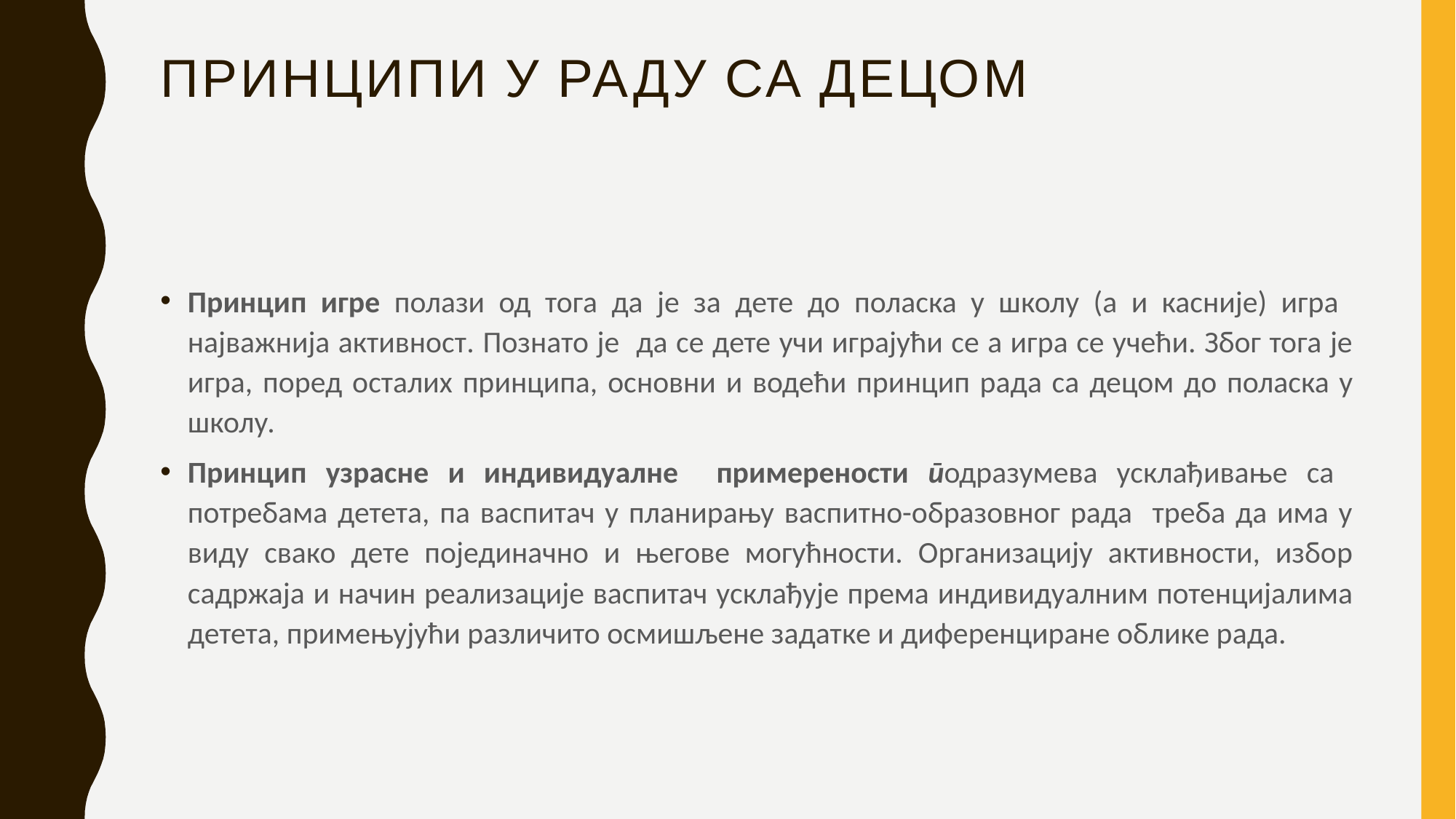

# ПРИНЦИПИ У РАДУ СА ДЕЦОМ
Принцип игре полази од тога да је за дете до поласка у школу (а и касније) игра  најважнија активност. Познато је  да се дете учи играјући се а игра се учећи. Због тога је игра, поред осталих принципа, основни и водећи принцип рада са децом до поласка у школу.
Принцип узрасне и индивидуалне  примерености подразумева усклађивање са  потребама детета, па васпитач у планирању васпитно-образовног рада  треба да има у виду свако дете појединачно и његове могућности. Организацију активности, избор садржаја и начин реализације васпитач усклађује према индивидуалним потенцијалима детета, примењујући различито осмишљене задатке и диференциране облике рада.